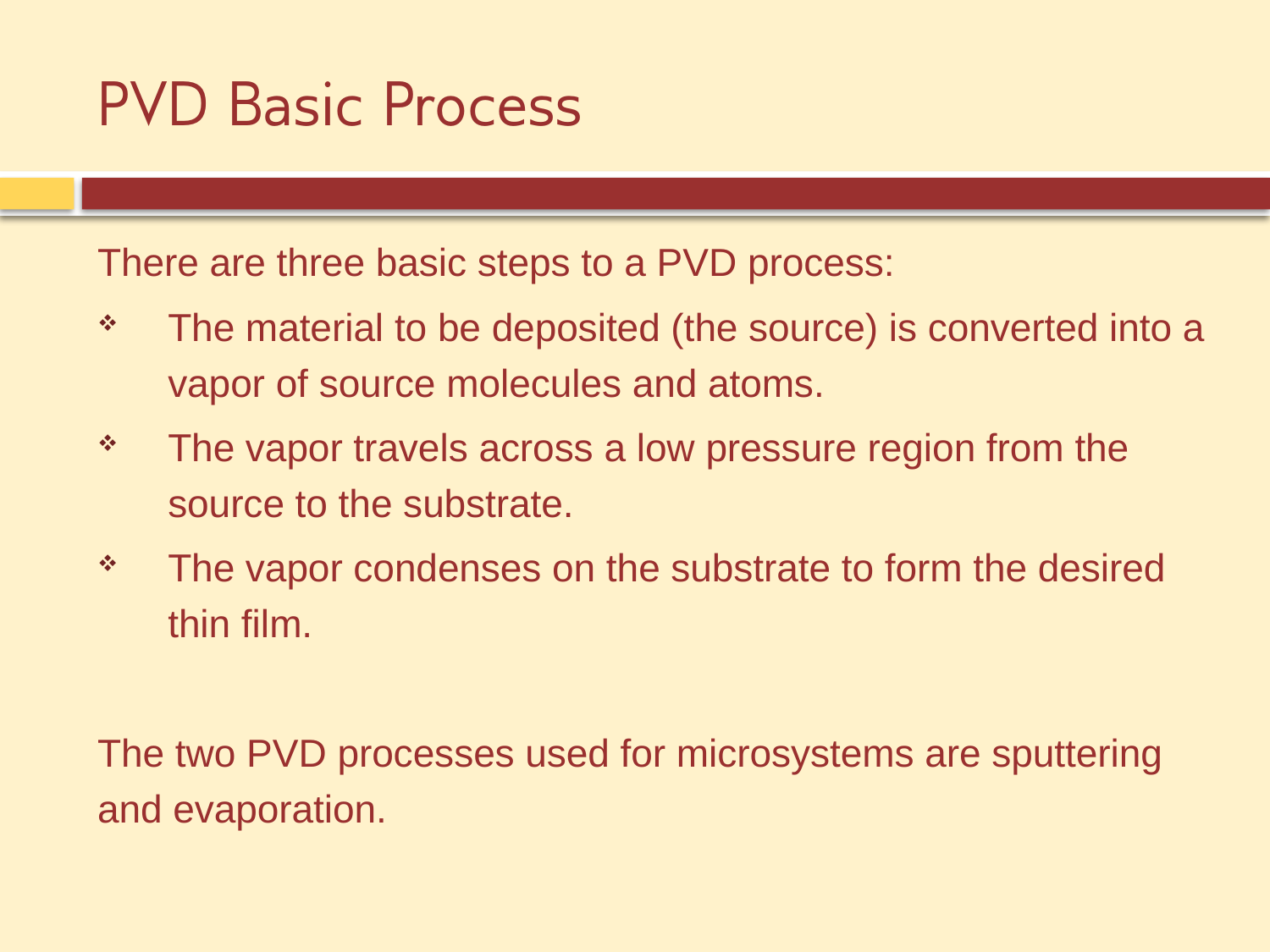

# PVD Basic Process
There are three basic steps to a PVD process:
The material to be deposited (the source) is converted into a vapor of source molecules and atoms.
The vapor travels across a low pressure region from the source to the substrate.
The vapor condenses on the substrate to form the desired thin film.

The two PVD processes used for microsystems are sputtering and evaporation.